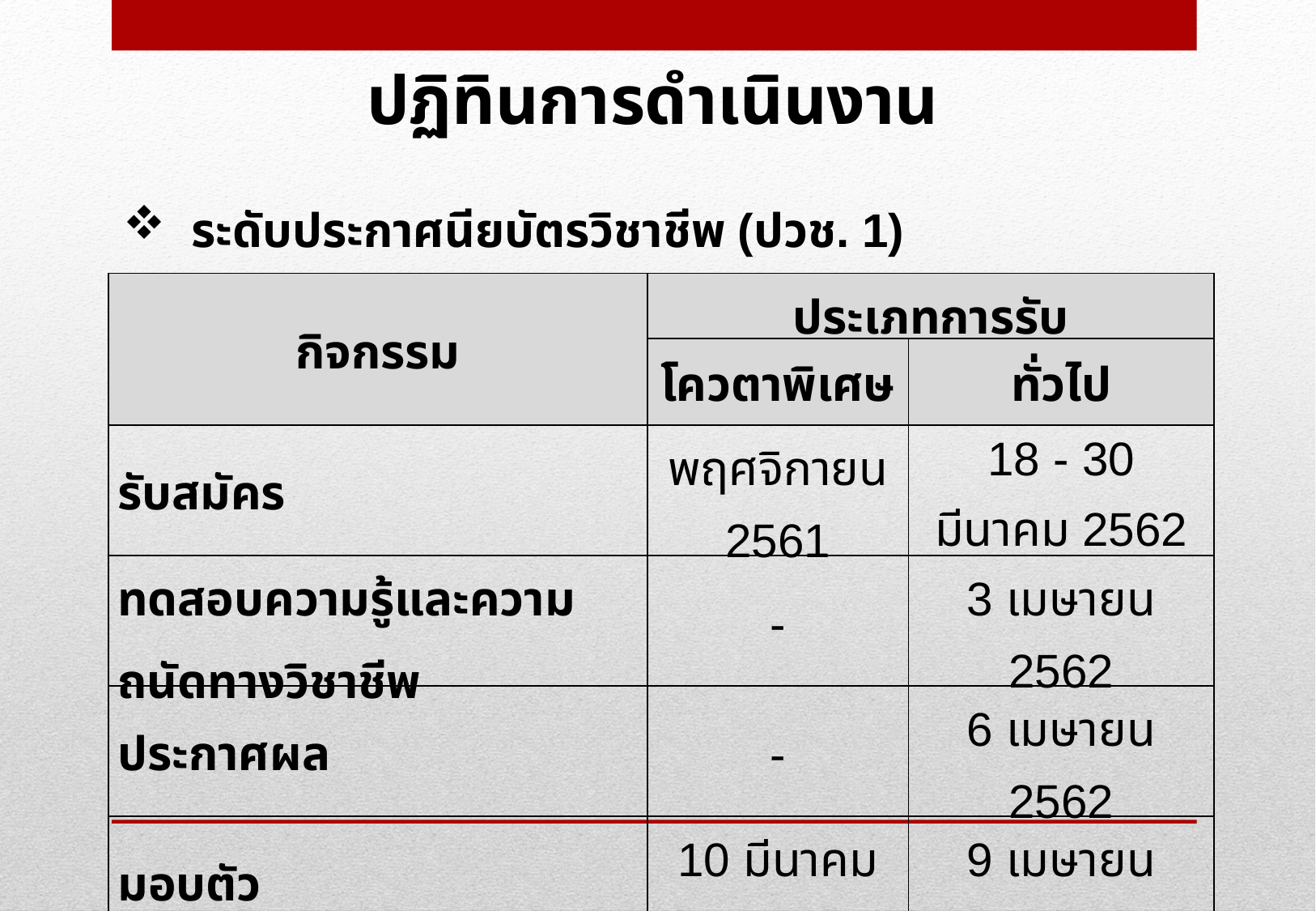

ปฏิทินการดำเนินงาน
ระดับประกาศนียบัตรวิชาชีพ (ปวช. 1)
| กิจกรรม | ประเภทการรับ |  |
| --- | --- | --- |
|  | โควตาพิเศษ | ทั่วไป |
| รับสมัคร | พฤศจิกายน 2561 | 18 - 30 มีนาคม 2562 |
| ทดสอบความรู้และความถนัดทางวิชาชีพ | - | 3 เมษายน 2562 |
| ประกาศผล | - | 6 เมษายน 2562 |
| มอบตัว | 10 มีนาคม 2562 | 9 เมษายน 2562 |